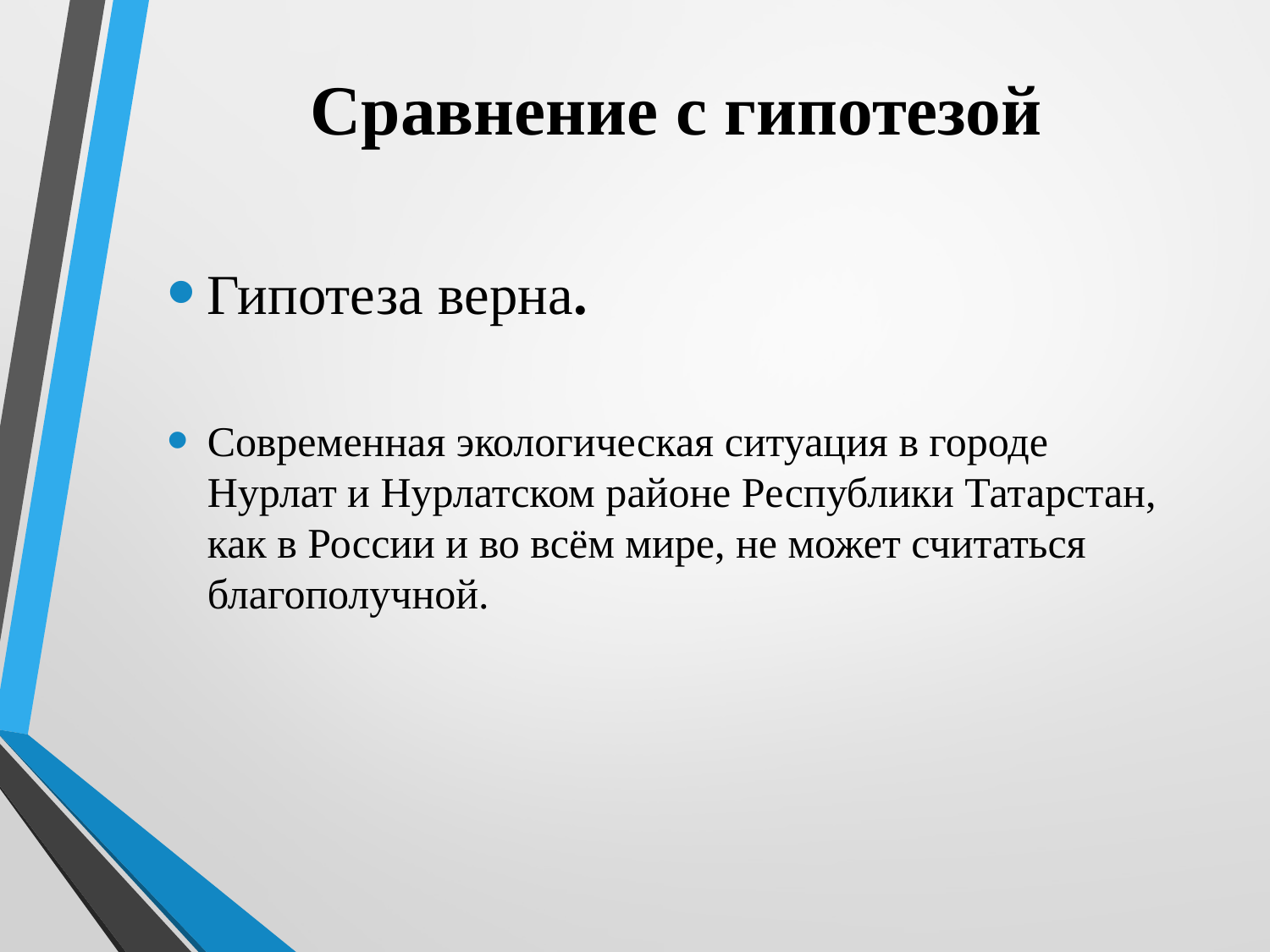

# Сравнение с гипотезой
Гипотеза верна.

Современная экологическая ситуация в городе Нурлат и Нурлатском районе Республики Татарстан, как в России и во всём мире, не может считаться благополучной.